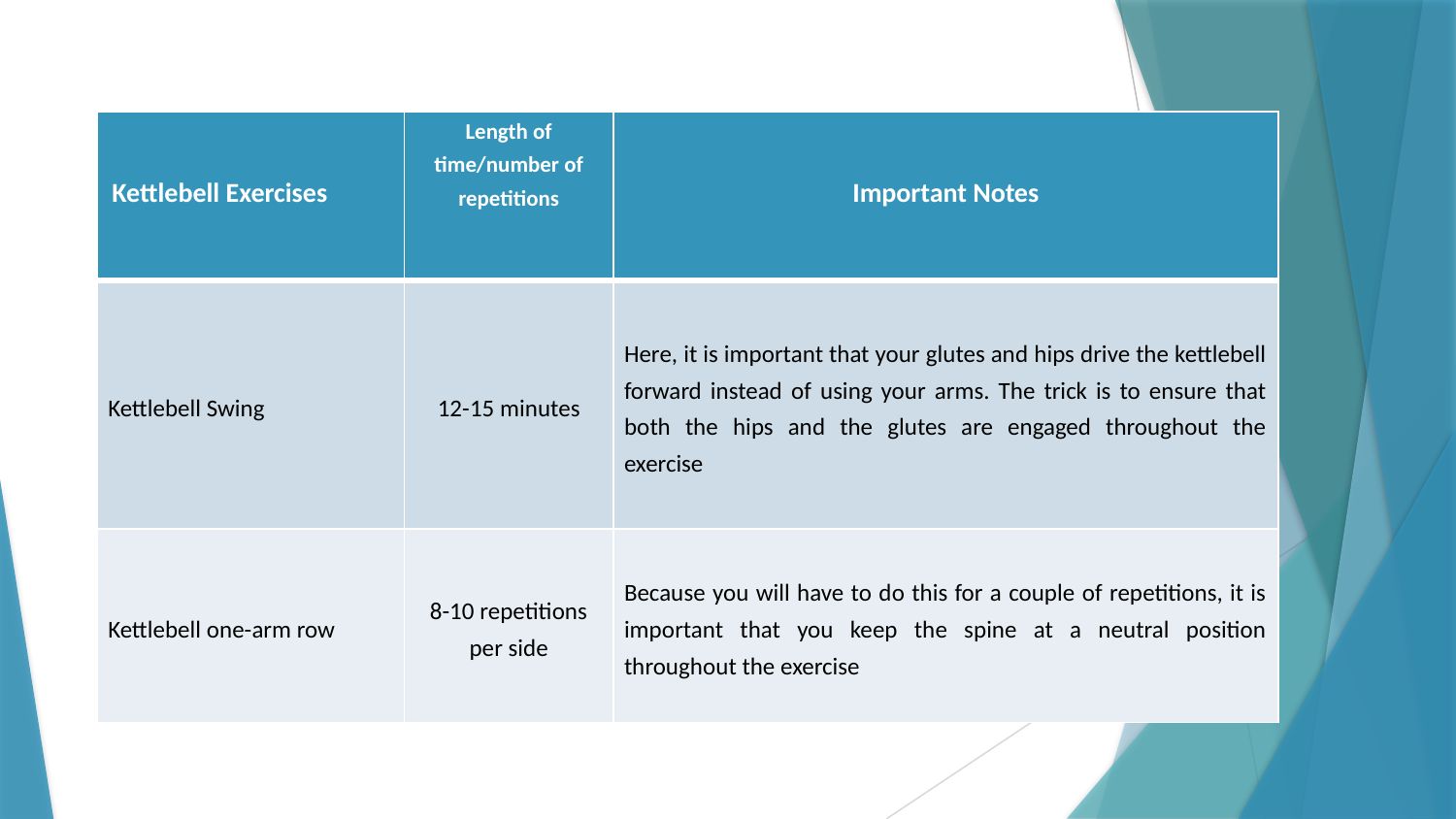

| Kettlebell Exercises | Length of time/number of repetitions | Important Notes |
| --- | --- | --- |
| Kettlebell Swing | 12-15 minutes | Here, it is important that your glutes and hips drive the kettlebell forward instead of using your arms. The trick is to ensure that both the hips and the glutes are engaged throughout the exercise |
| Kettlebell one-arm row | 8-10 repetitions per side | Because you will have to do this for a couple of repetitions, it is important that you keep the spine at a neutral position throughout the exercise |